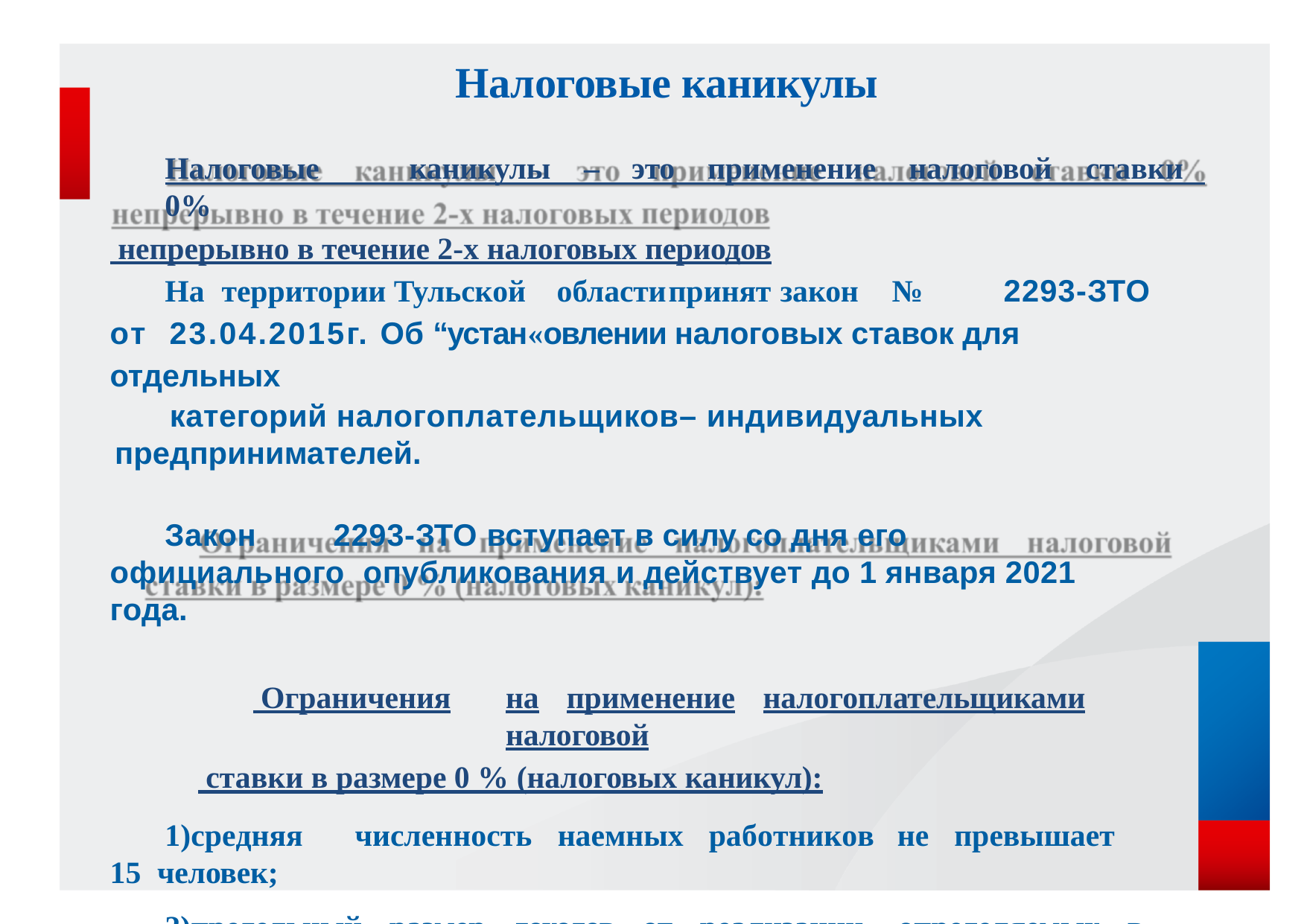

# Налоговые каникулы

Налоговые	каникулы	–	это	применение	налоговой	ставки	0%
 непрерывно в течение 2-х налоговых периодов
На	территории Тульской	области	принят	закон	№	2293-ЗТО от  23.04.2015г. Об “устан«овлении налоговых ставок для отдельных
категорий налогоплательщиков– индивидуальных предпринимателей.

Закон	2293-ЗТО вступает в силу со дня его официального  опубликования и действует до 1 января 2021 года.

 Ограничения	на	применение	налогоплательщиками	налоговой
 ставки в размере 0 % (налоговых каникул):
средняя	численность	наемных	работников	не	превышает	15  человек;
предельный размер доходов от реализации, определяемых в  соответствии со статьей 249 Налогового кодекса Российской Федерации, за  налоговый период не превышает 8 млн рублей.
14